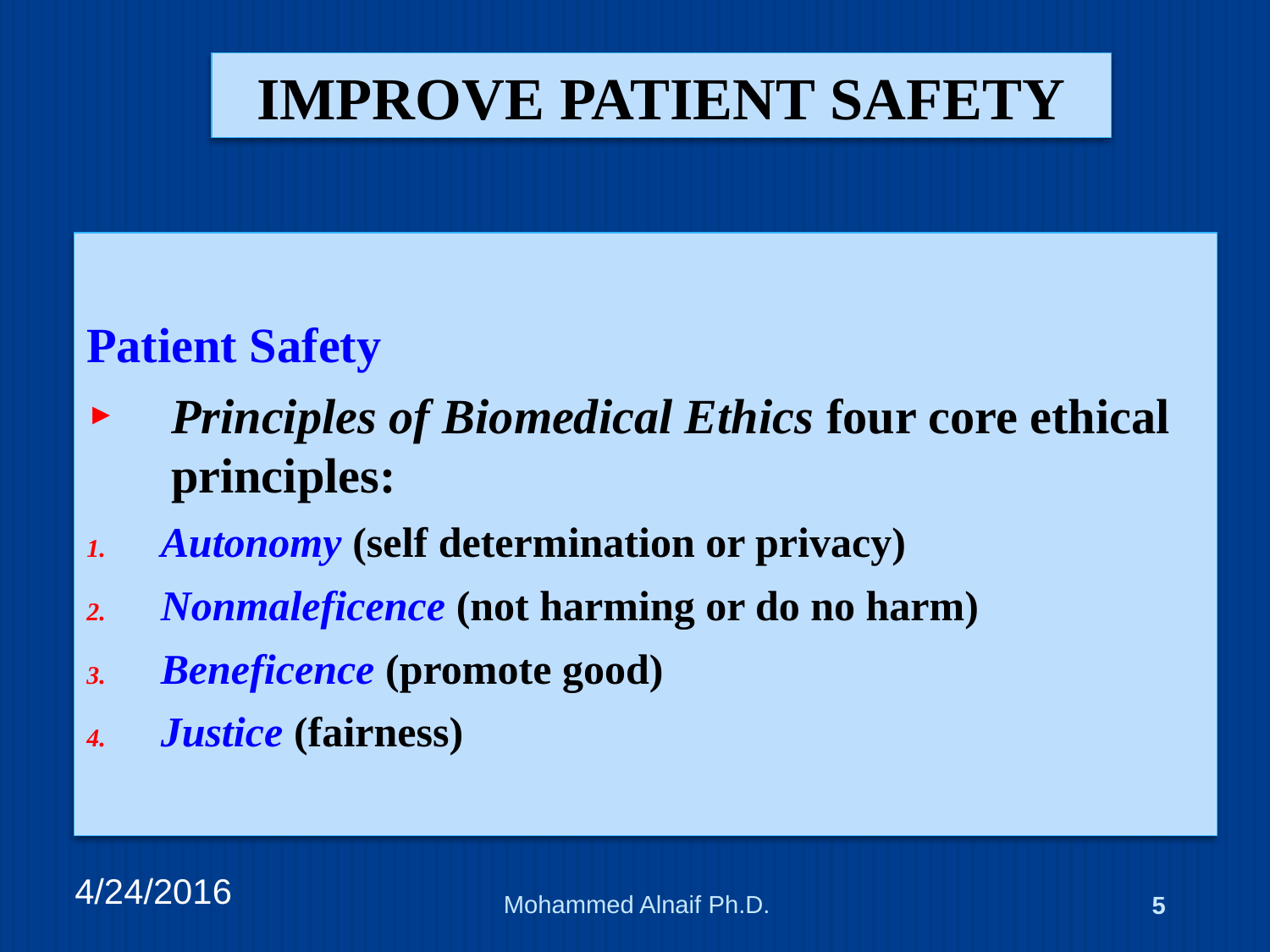

# improve patient safety
Patient Safety
Principles of Biomedical Ethics four core ethical principles:
Autonomy (self determination or privacy)
Nonmaleficence (not harming or do no harm)
Beneficence (promote good)
Justice (fairness)
4/24/2016
Mohammed Alnaif Ph.D.
5